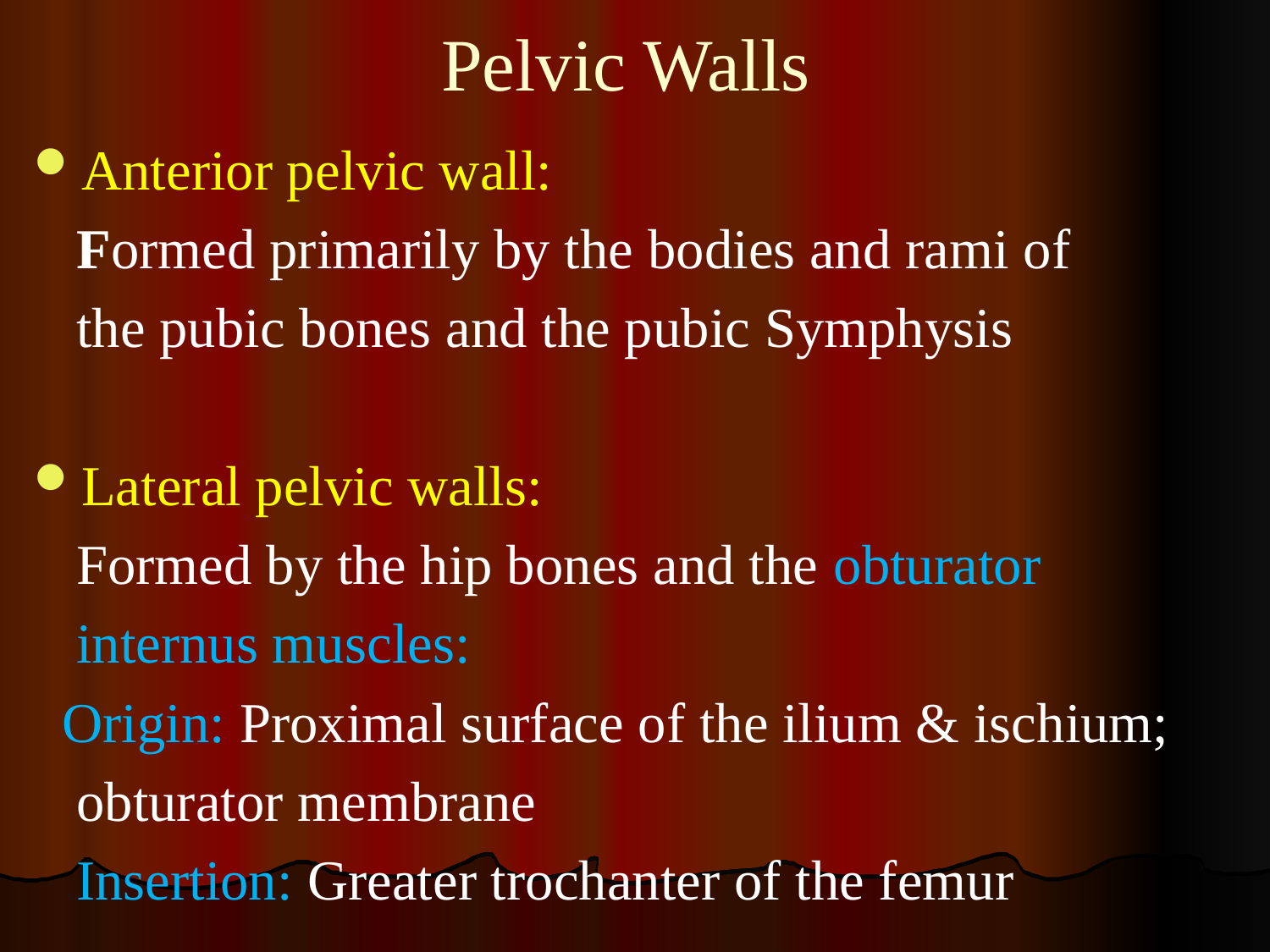

# Pelvic Walls
Anterior pelvic wall:
   Formed primarily by the bodies and rami of
   the pubic bones and the pubic Symphysis

Lateral pelvic walls:
   Formed by the hip bones and the obturator
   internus muscles:
  Origin: Proximal surface of the ilium & ischium;
   obturator membrane
   Insertion: Greater trochanter of the femur